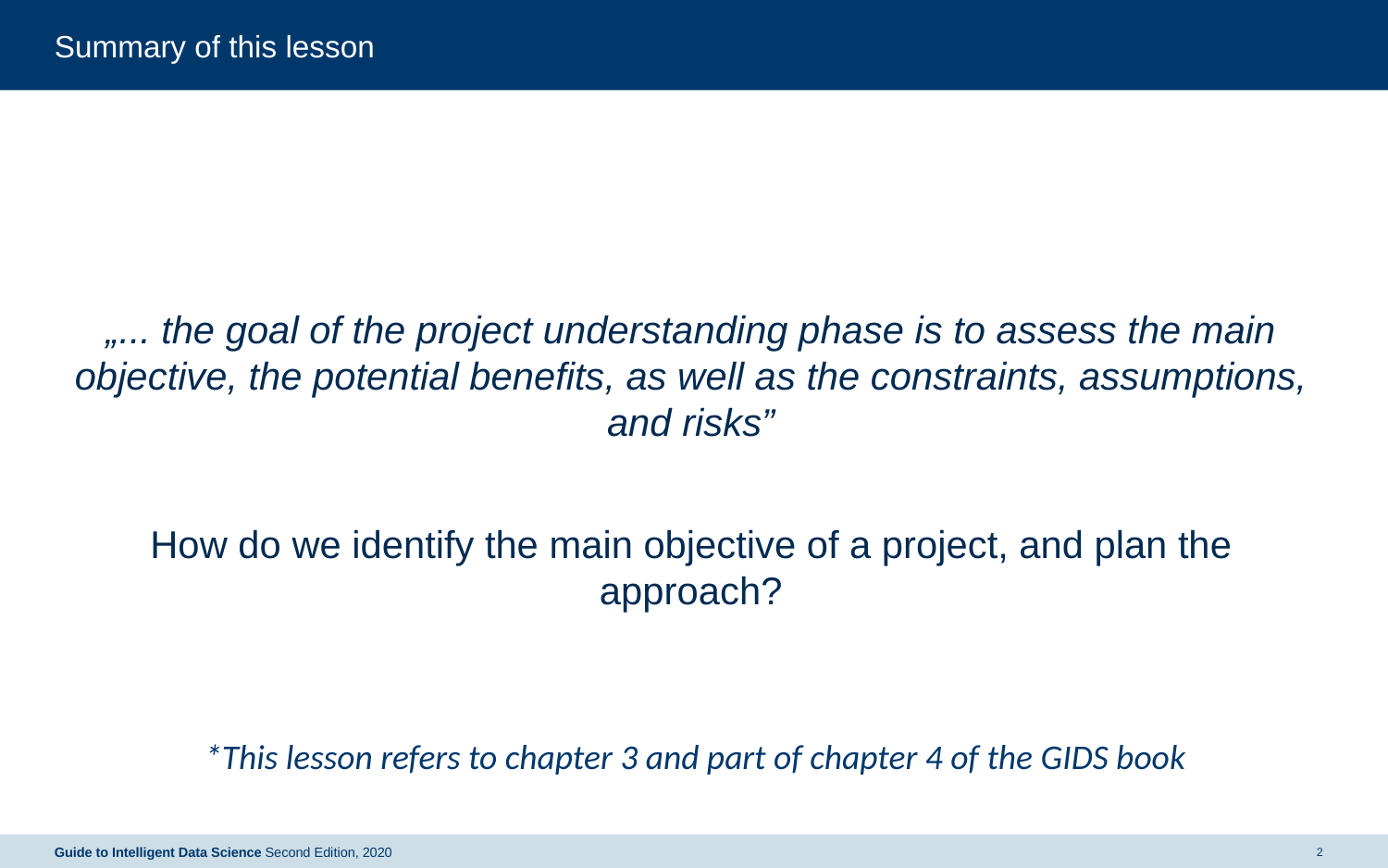

# Summary of this lesson
„... the goal of the project understanding phase is to assess the main objective, the potential benefits, as well as the constraints, assumptions, and risks”

How do we identify the main objective of a project, and plan the approach?
*This lesson refers to chapter 3 and part of chapter 4 of the GIDS book
Guide to Intelligent Data Science Second Edition, 2020
2